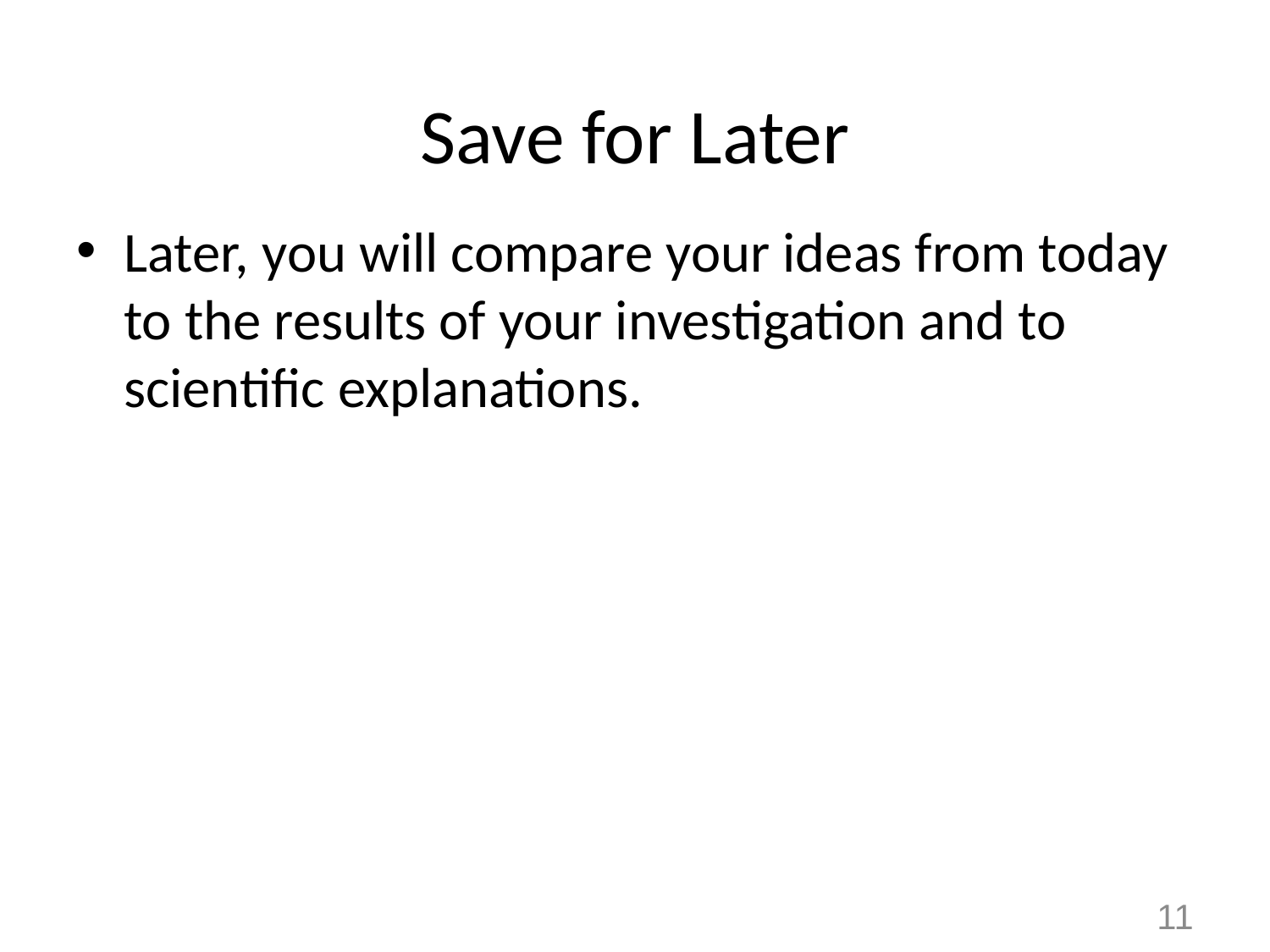

# Save for Later
Later, you will compare your ideas from today to the results of your investigation and to scientific explanations.

11